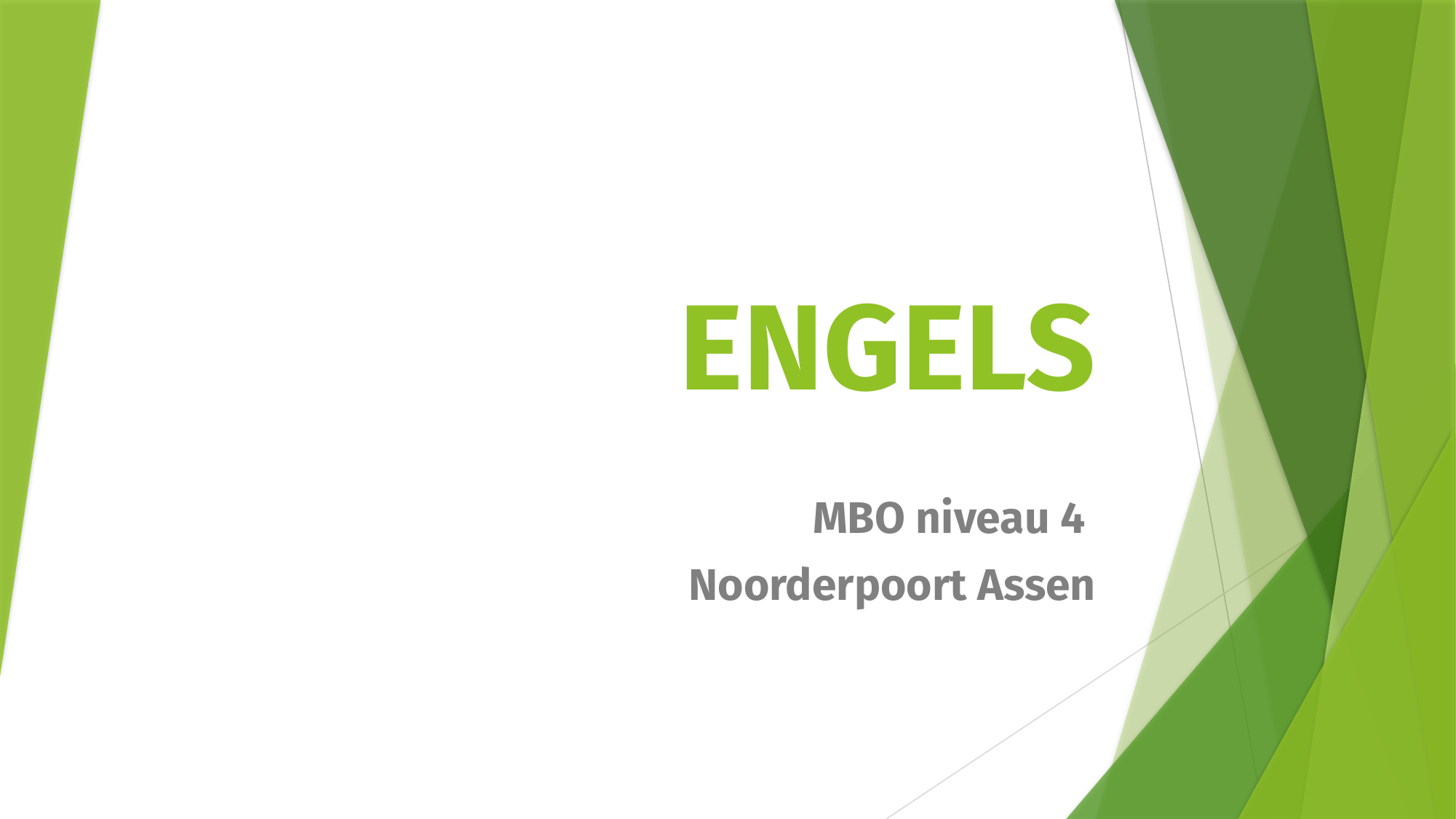

# ENGELS
MBO niveau 4
Noorderpoort Assen